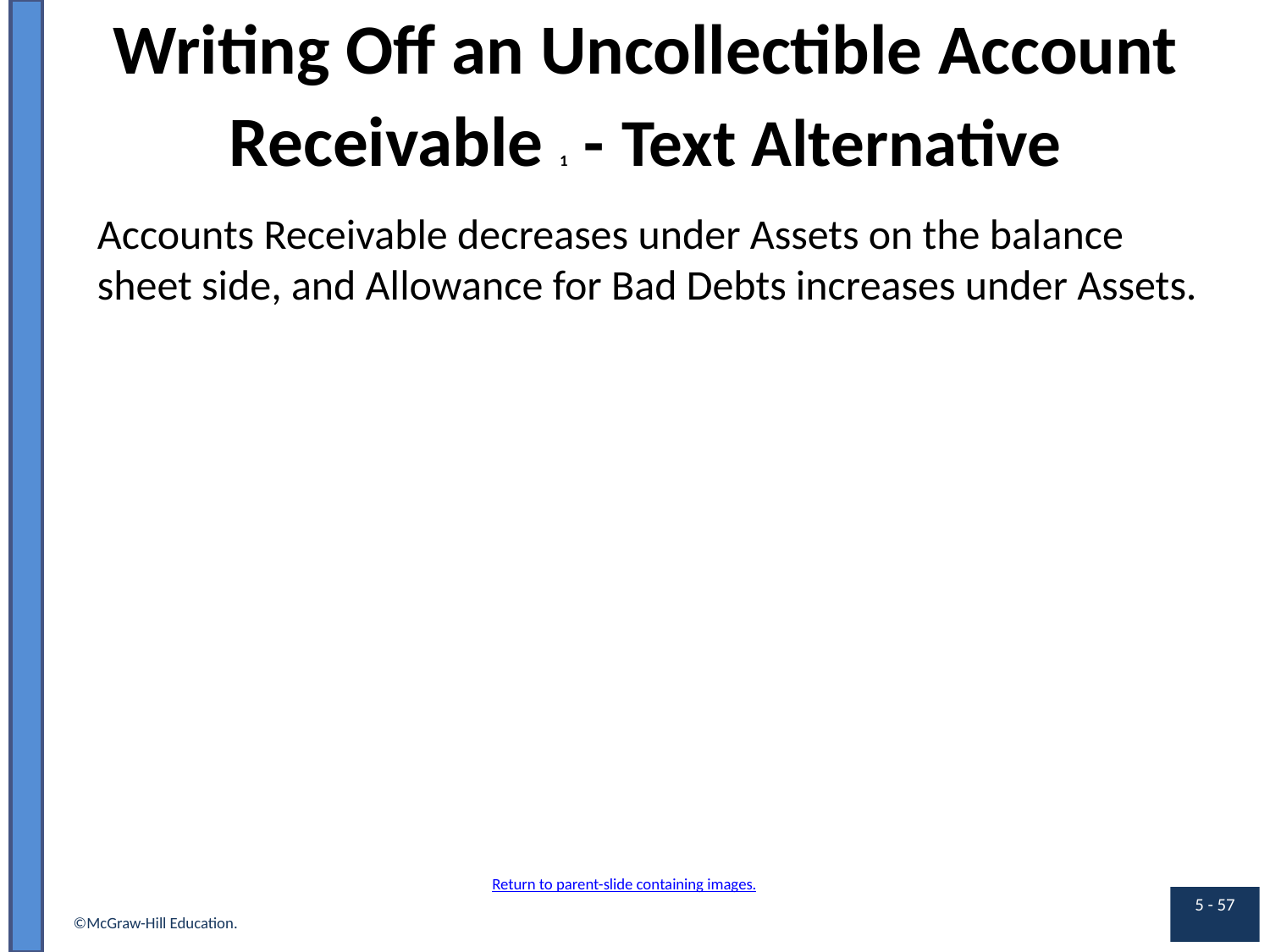

# Writing Off an Uncollectible Account Receivable 1 - Text Alternative
Accounts Receivable decreases under Assets on the balance sheet side, and Allowance for Bad Debts increases under Assets.
Return to parent-slide containing images.